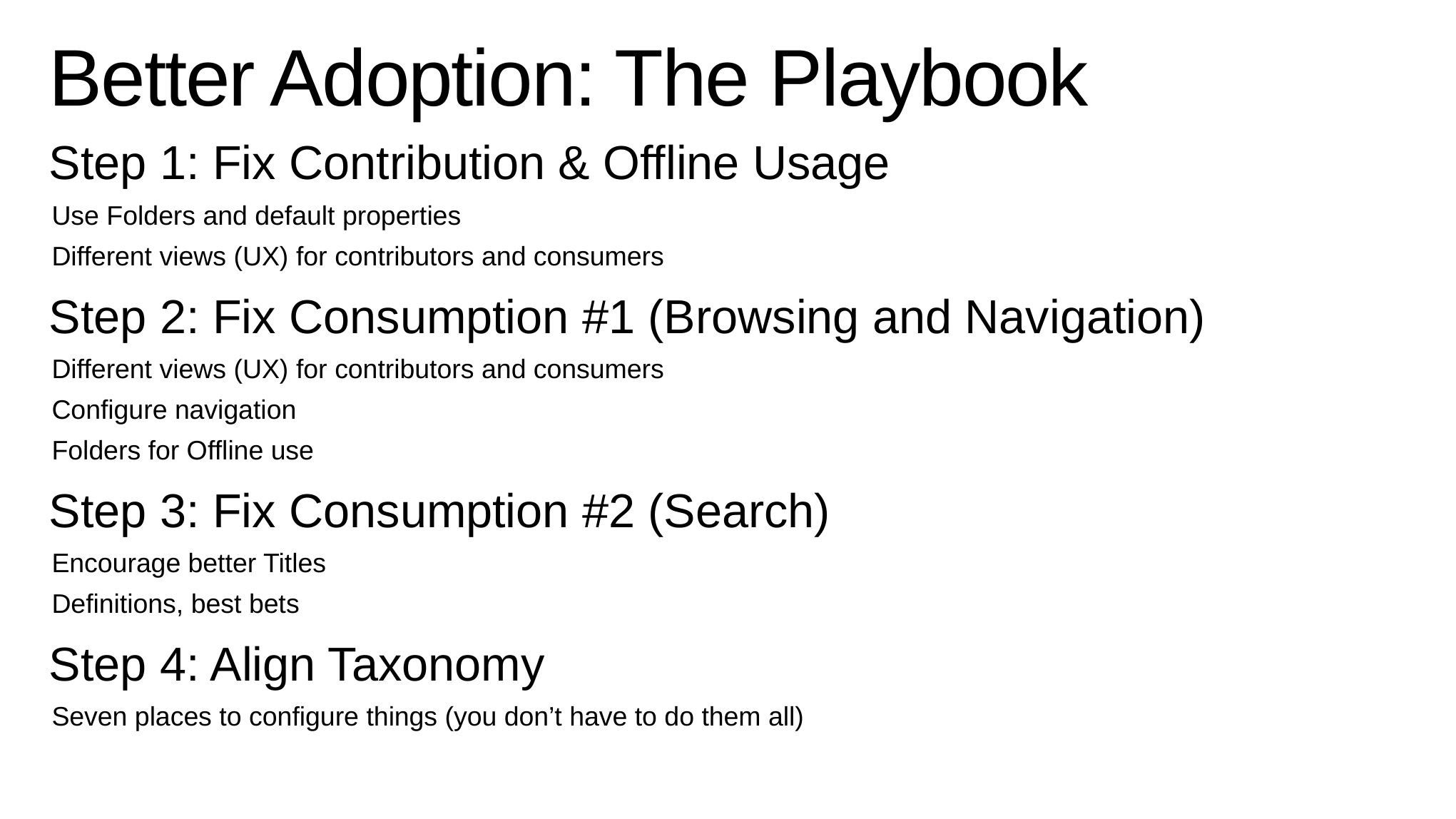

# Better Adoption: The Playbook
Step 1: Fix Contribution & Offline Usage
Use Folders and default properties
Different views (UX) for contributors and consumers
Step 2: Fix Consumption #1 (Browsing and Navigation)
Different views (UX) for contributors and consumers
Configure navigation
Folders for Offline use
Step 3: Fix Consumption #2 (Search)
Encourage better Titles
Definitions, best bets
Step 4: Align Taxonomy
Seven places to configure things (you don’t have to do them all)